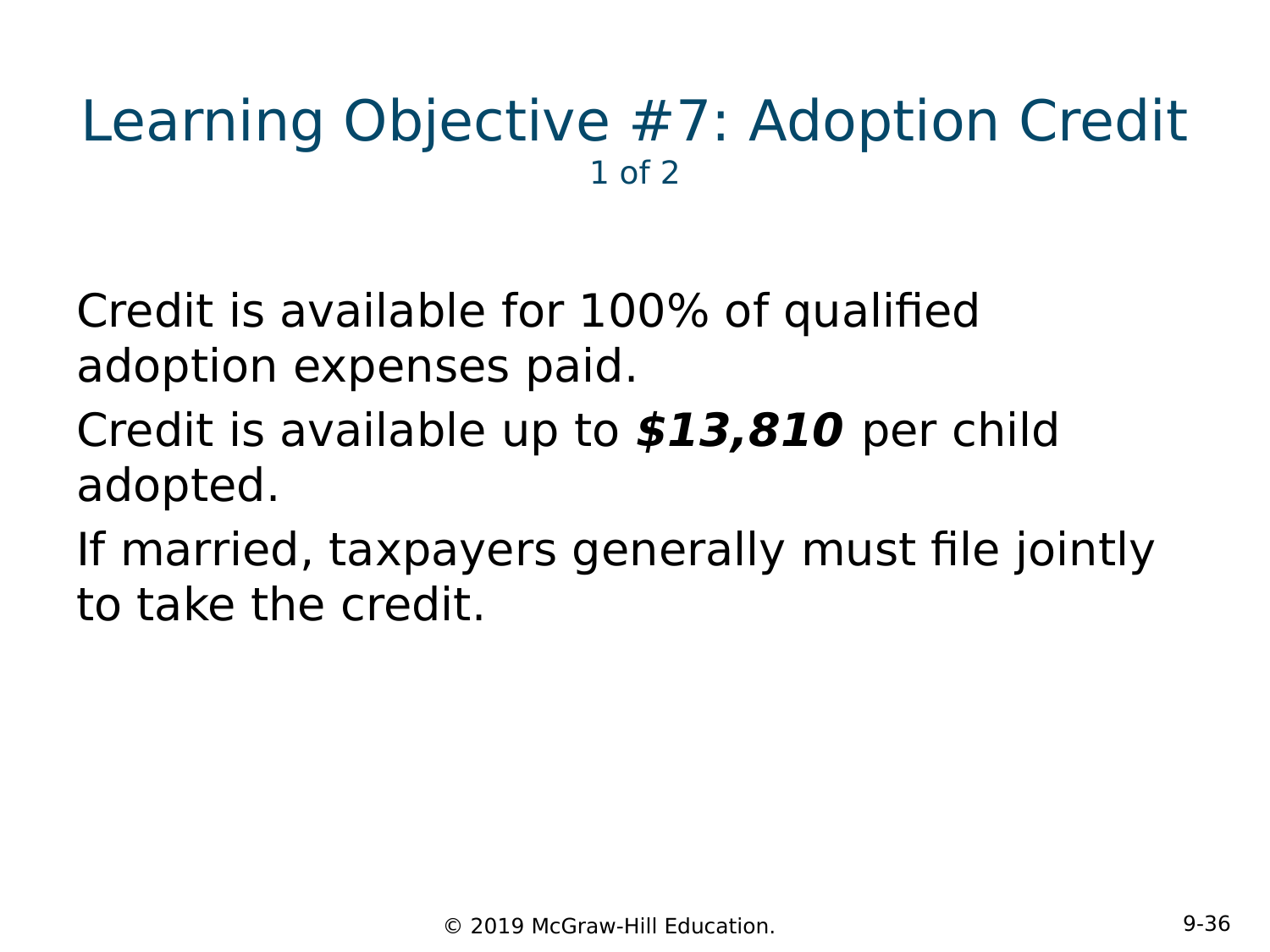

# Learning Objective #7: Adoption Credit 1 of 2
Credit is available for 100% of qualified adoption expenses paid.
Credit is available up to $13,810 per child adopted.
If married, taxpayers generally must file jointly to take the credit.